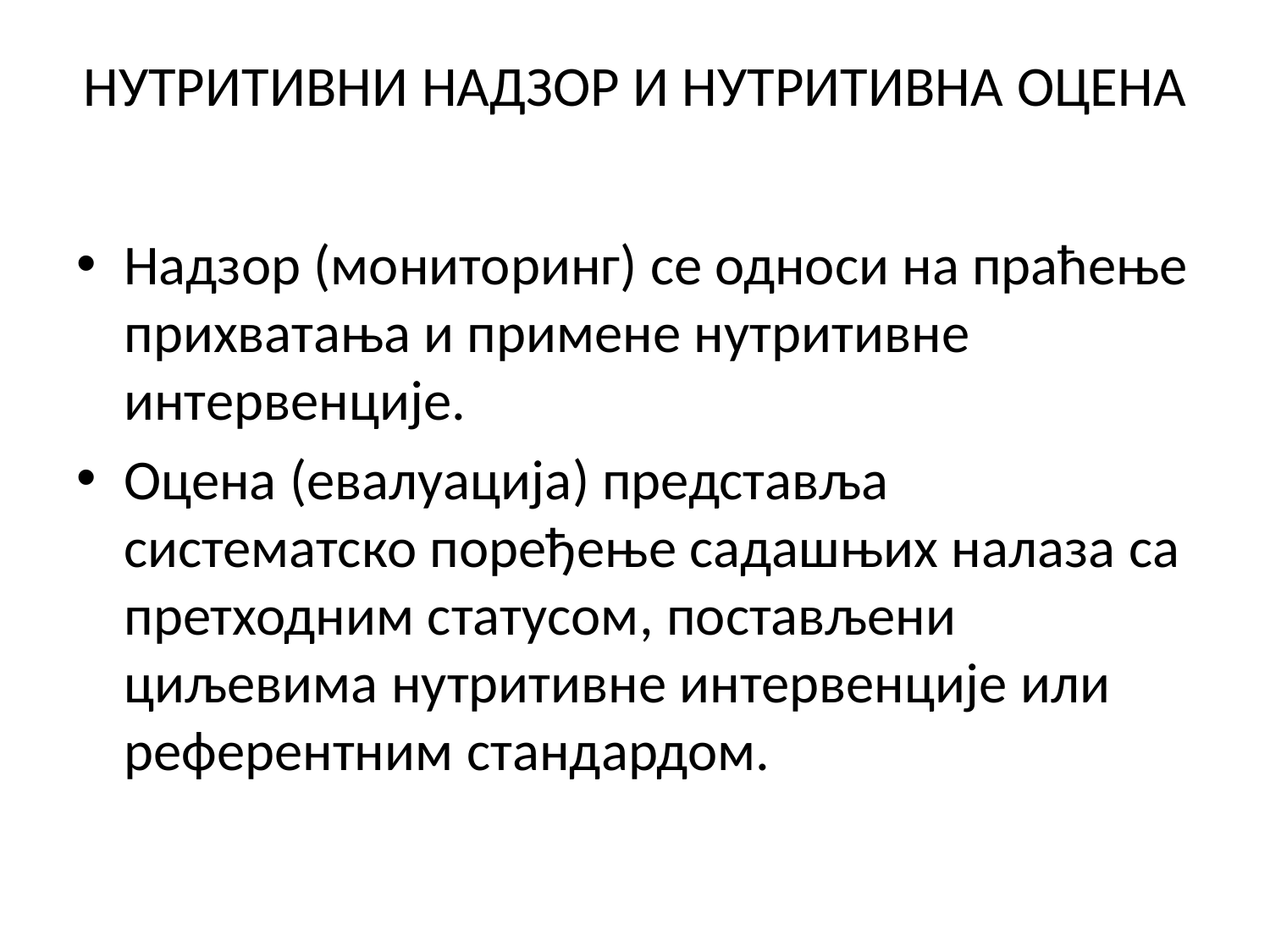

# НУТРИТИВНИ НАДЗОР И НУТРИТИВНА ОЦЕНА
Надзор (мониторинг) се односи на праћење прихватања и примене нутритивне интервенције.
Оцена (евалуација) представља систематско поређење садашњих налаза са претходним статусом, постављени циљевима нутритивне интервенције или референтним стандардом.